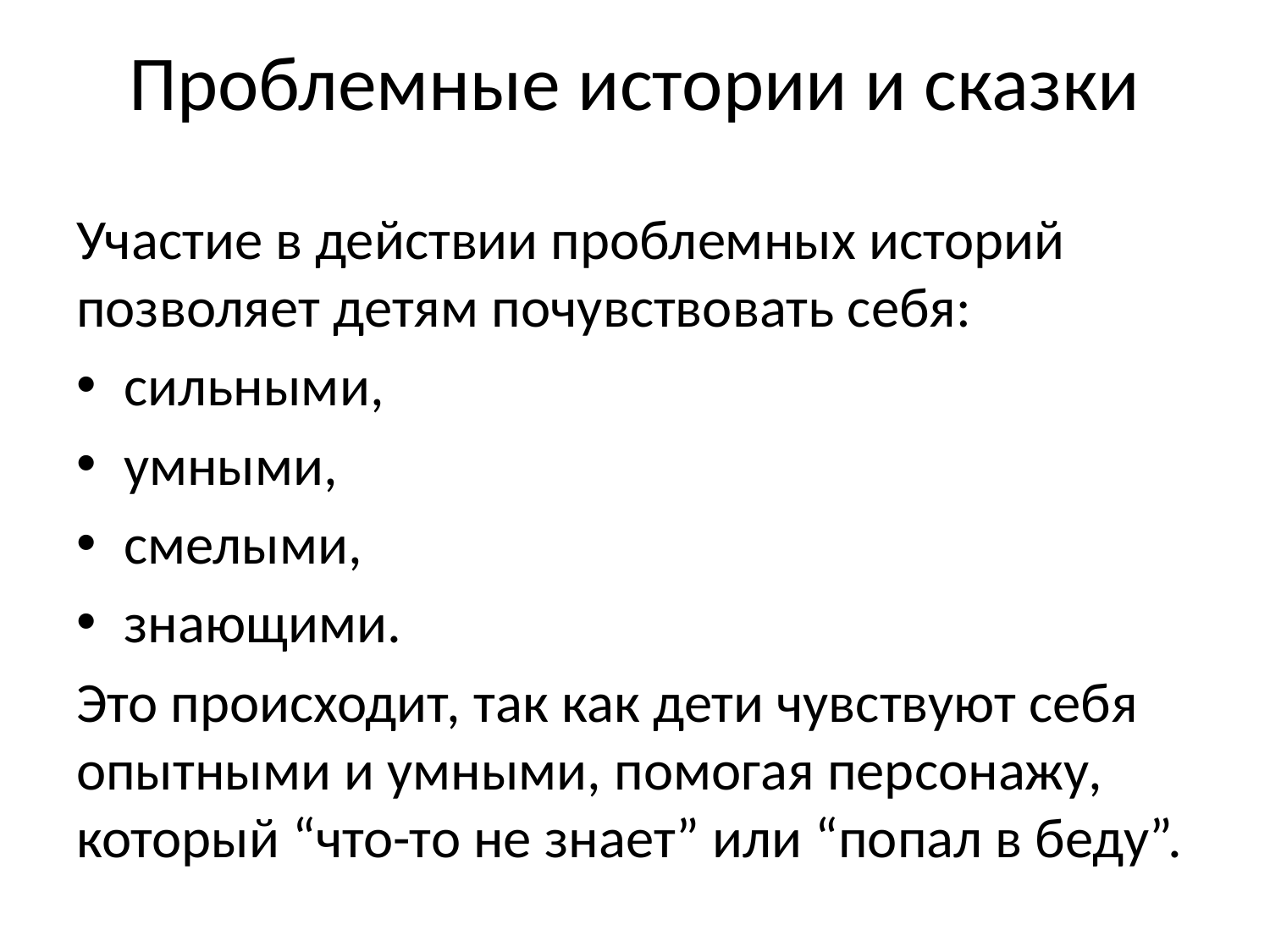

# Проблемные истории и сказки
Участие в действии проблемных историй позволяет детям почувствовать себя:
сильными,
умными,
смелыми,
знающими.
Это происходит, так как дети чувствуют себя опытными и умными, помогая персонажу, который “что-то не знает” или “попал в беду”.